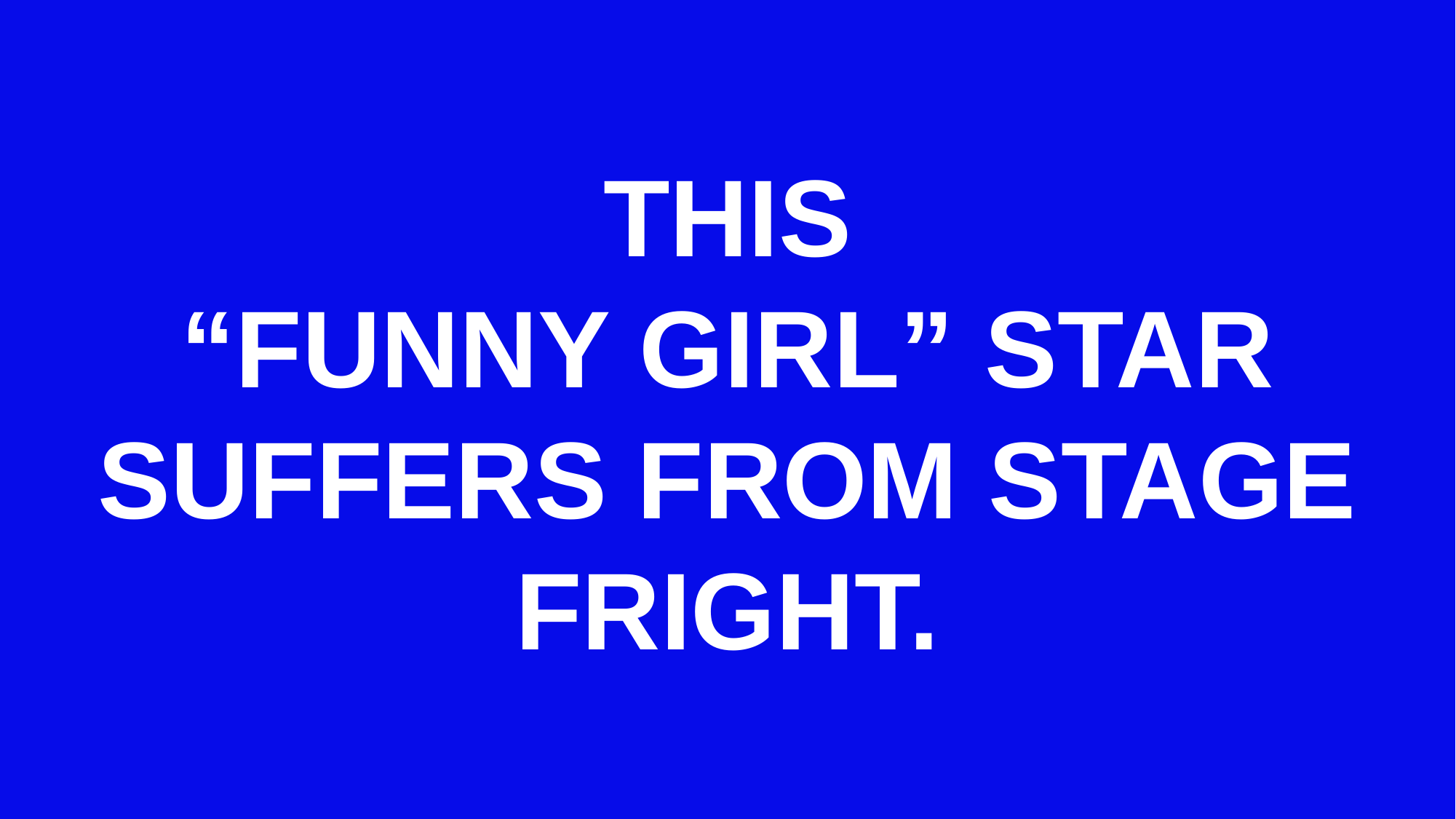

THIS
“FUNNY GIRL” STAR SUFFERS FROM STAGE FRIGHT.